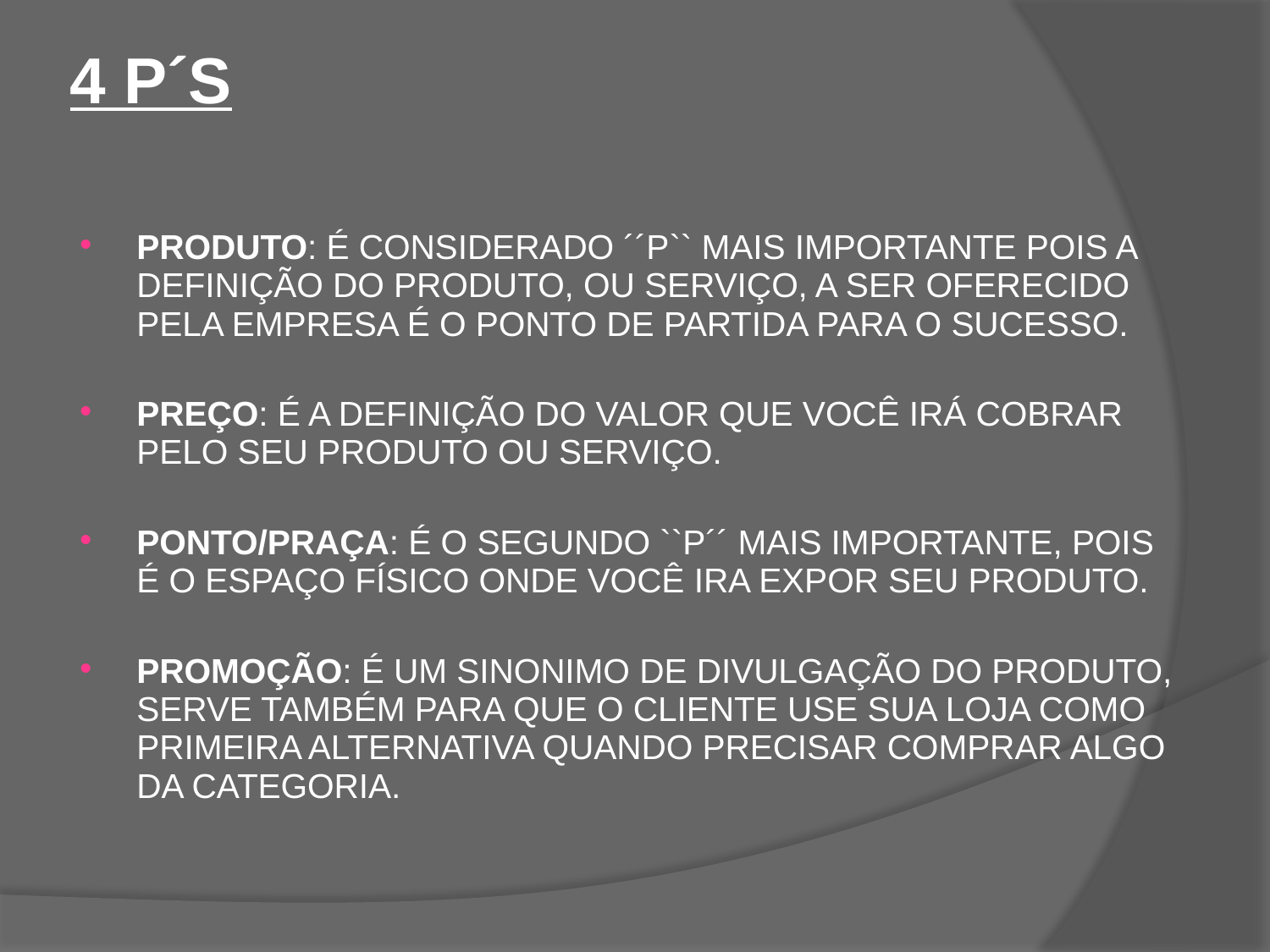

# 4 P´S
PRODUTO: É CONSIDERADO ´´P`` MAIS IMPORTANTE POIS A DEFINIÇÃO DO PRODUTO, OU SERVIÇO, A SER OFERECIDO PELA EMPRESA É O PONTO DE PARTIDA PARA O SUCESSO.

PREÇO: É A DEFINIÇÃO DO VALOR QUE VOCÊ IRÁ COBRAR PELO SEU PRODUTO OU SERVIÇO.

PONTO/PRAÇA: É O SEGUNDO ``P´´ MAIS IMPORTANTE, POIS É O ESPAÇO FÍSICO ONDE VOCÊ IRA EXPOR SEU PRODUTO.

PROMOÇÃO: É UM SINONIMO DE DIVULGAÇÃO DO PRODUTO, SERVE TAMBÉM PARA QUE O CLIENTE USE SUA LOJA COMO PRIMEIRA ALTERNATIVA QUANDO PRECISAR COMPRAR ALGO DA CATEGORIA.